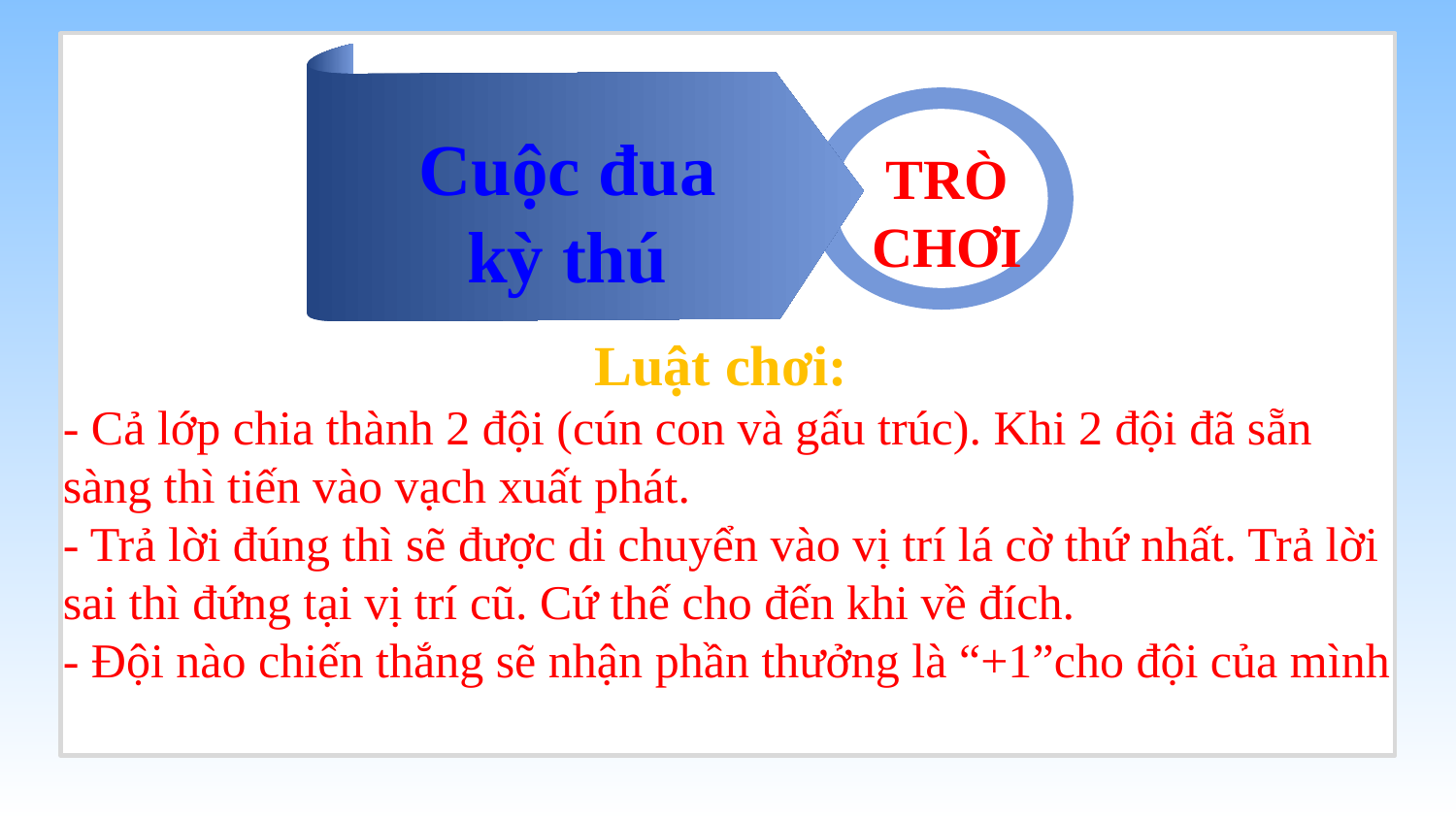

Cuộc đua
kỳ thú
TRÒ CHƠI
Luật chơi:
- Cả lớp chia thành 2 đội (cún con và gấu trúc). Khi 2 đội đã sẵn sàng thì tiến vào vạch xuất phát.
- Trả lời đúng thì sẽ được di chuyển vào vị trí lá cờ thứ nhất. Trả lời sai thì đứng tại vị trí cũ. Cứ thế cho đến khi về đích.
- Đội nào chiến thắng sẽ nhận phần thưởng là “+1”cho đội của mình